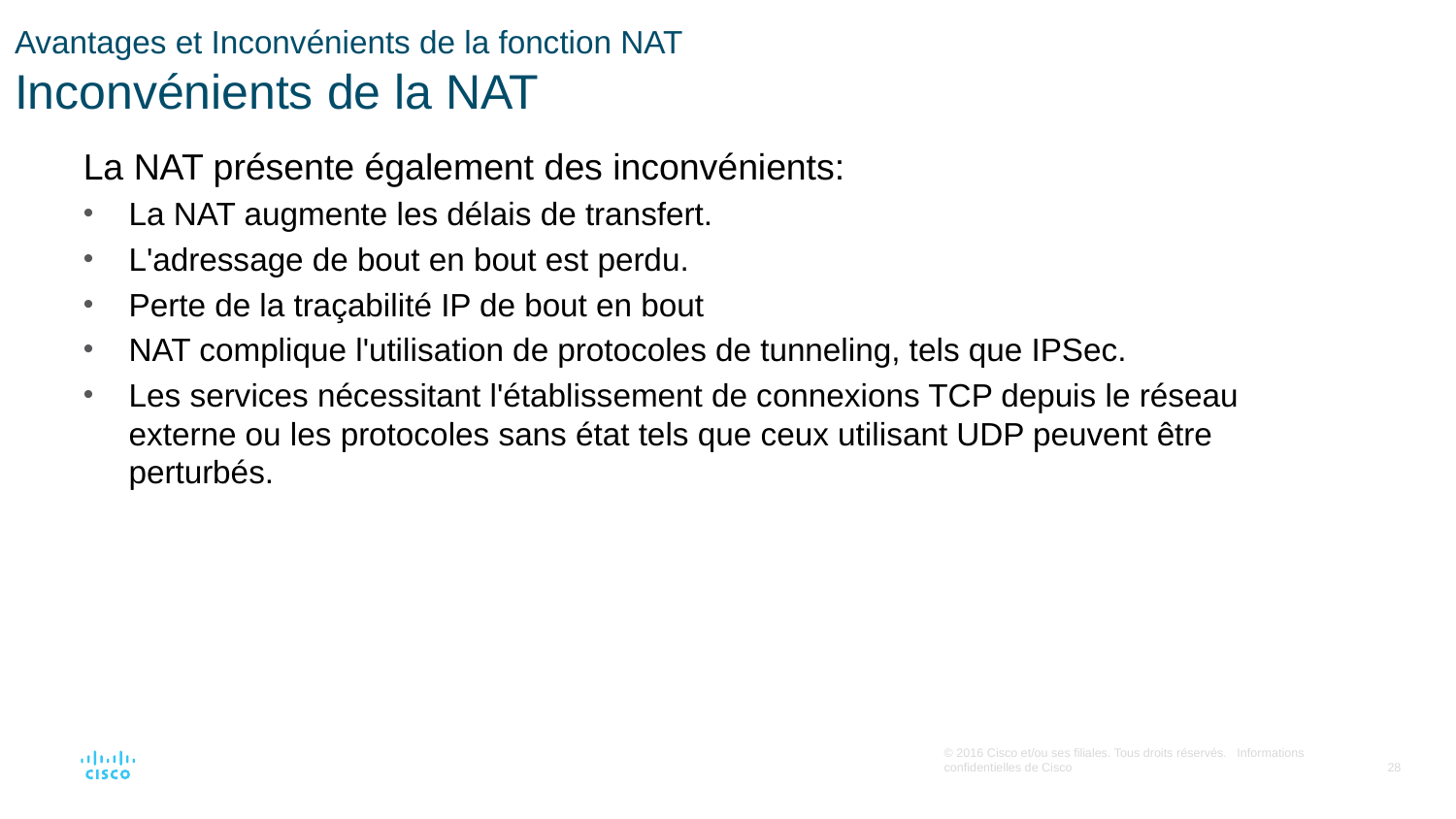

# Avantages et Inconvénients de la fonction NAT Inconvénients de la NAT
La NAT présente également des inconvénients:
La NAT augmente les délais de transfert.
L'adressage de bout en bout est perdu.
Perte de la traçabilité IP de bout en bout
NAT complique l'utilisation de protocoles de tunneling, tels que IPSec.
Les services nécessitant l'établissement de connexions TCP depuis le réseau externe ou les protocoles sans état tels que ceux utilisant UDP peuvent être perturbés.